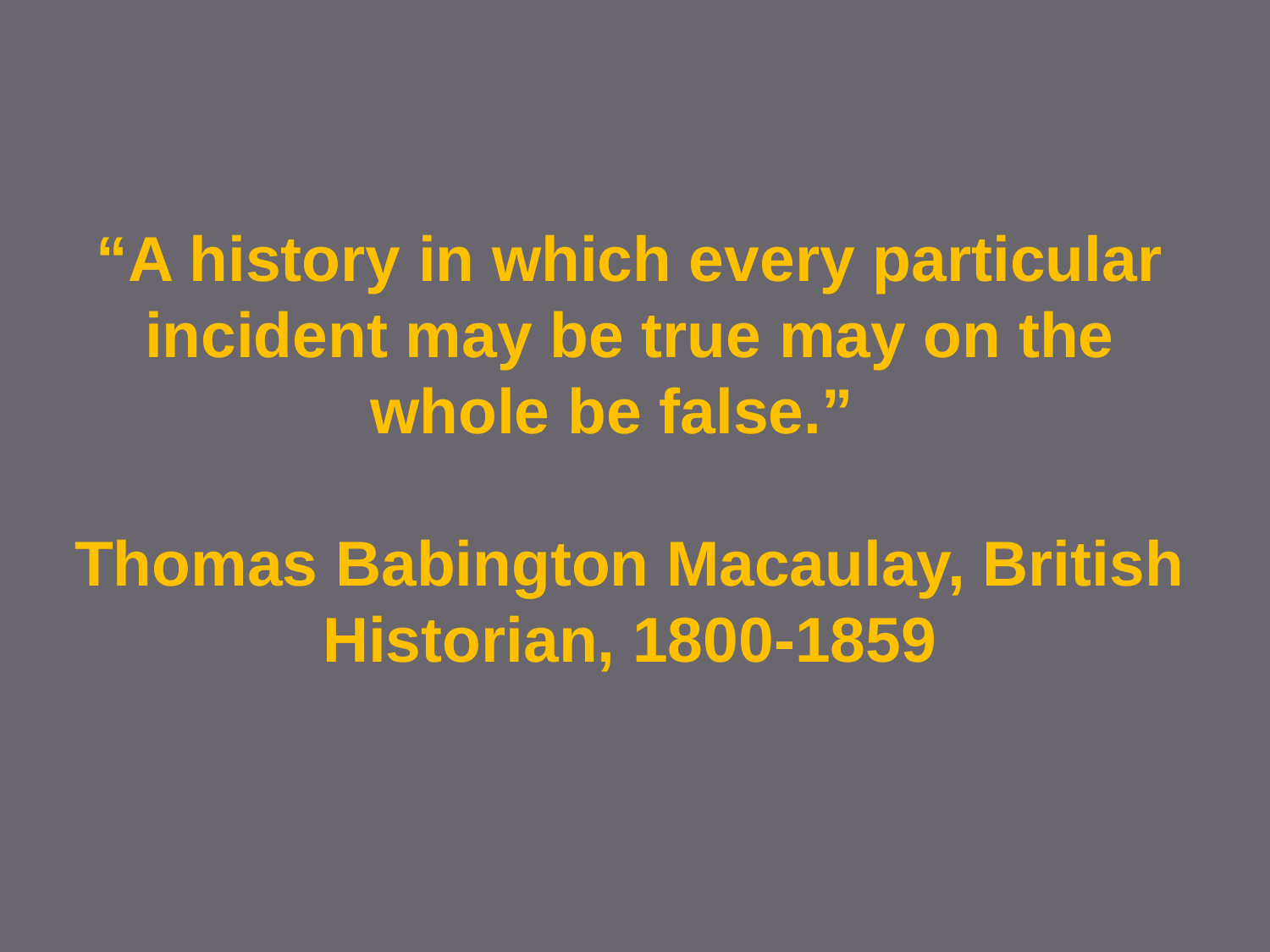

# “A history in which every particular incident may be true may on the whole be false.”  Thomas Babington Macaulay, British Historian, 1800-1859